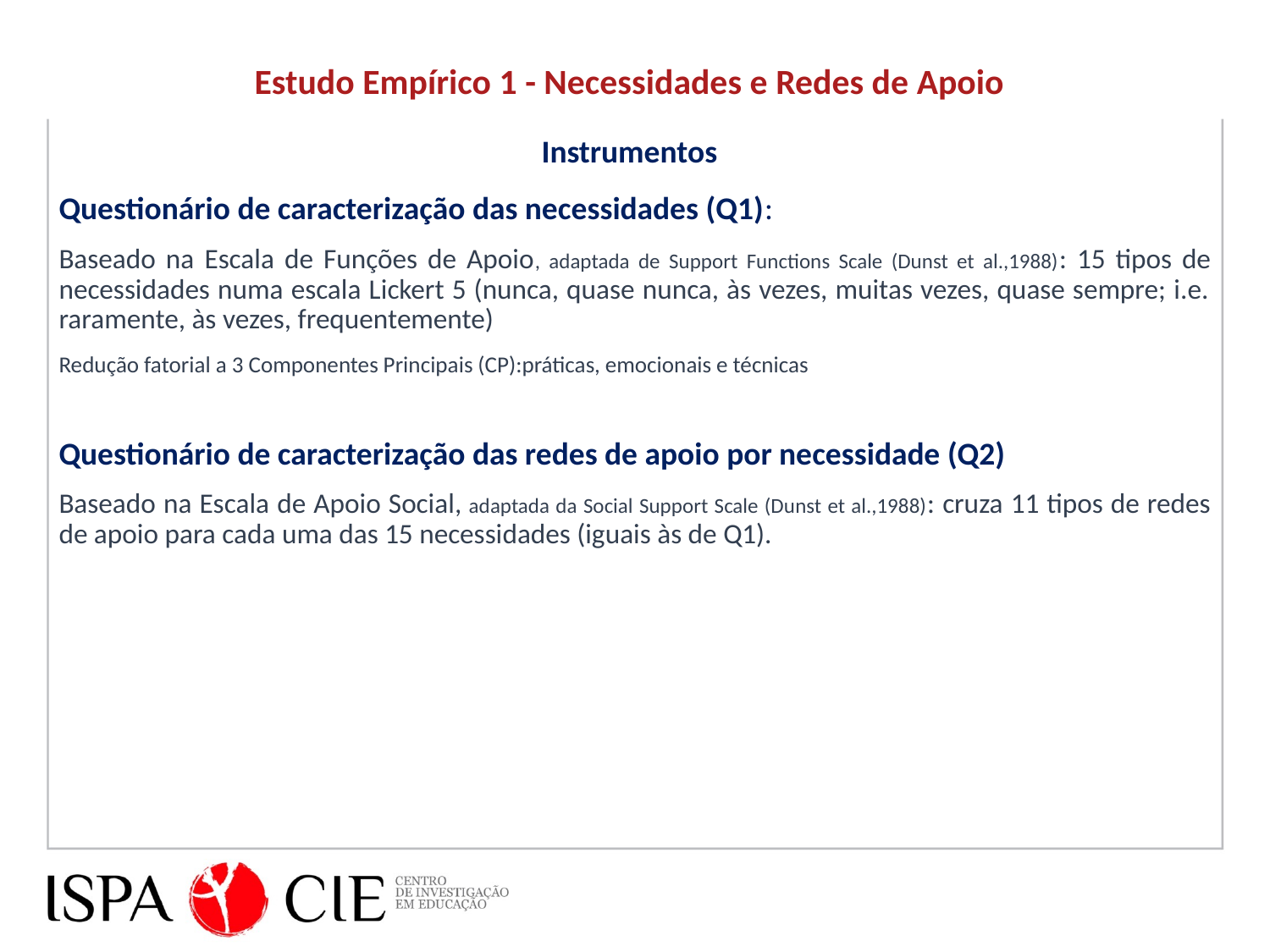

Estudo Empírico 1 - Necessidades e Redes de Apoio

Instrumentos
Questionário de caracterização das necessidades (Q1):
Baseado na Escala de Funções de Apoio, adaptada de Support Functions Scale (Dunst et al.,1988): 15 tipos de necessidades numa escala Lickert 5 (nunca, quase nunca, às vezes, muitas vezes, quase sempre; i.e. raramente, às vezes, frequentemente)
Redução fatorial a 3 Componentes Principais (CP):práticas, emocionais e técnicas

Questionário de caracterização das redes de apoio por necessidade (Q2)
Baseado na Escala de Apoio Social, adaptada da Social Support Scale (Dunst et al.,1988): cruza 11 tipos de redes de apoio para cada uma das 15 necessidades (iguais às de Q1).